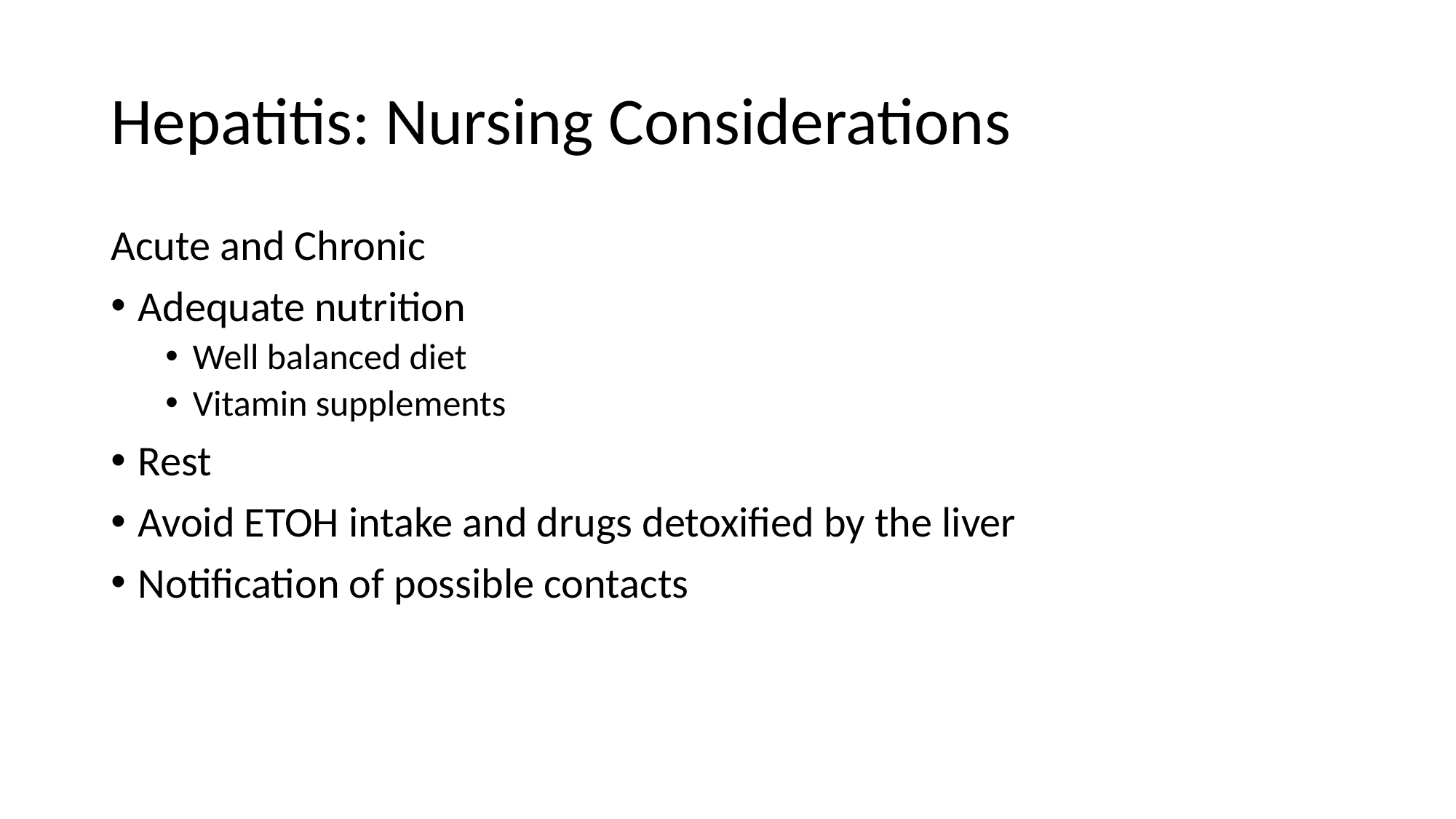

# Hepatitis: Nursing Considerations
Acute and Chronic
Adequate nutrition
Well balanced diet
Vitamin supplements
Rest
Avoid ETOH intake and drugs detoxified by the liver
Notification of possible contacts